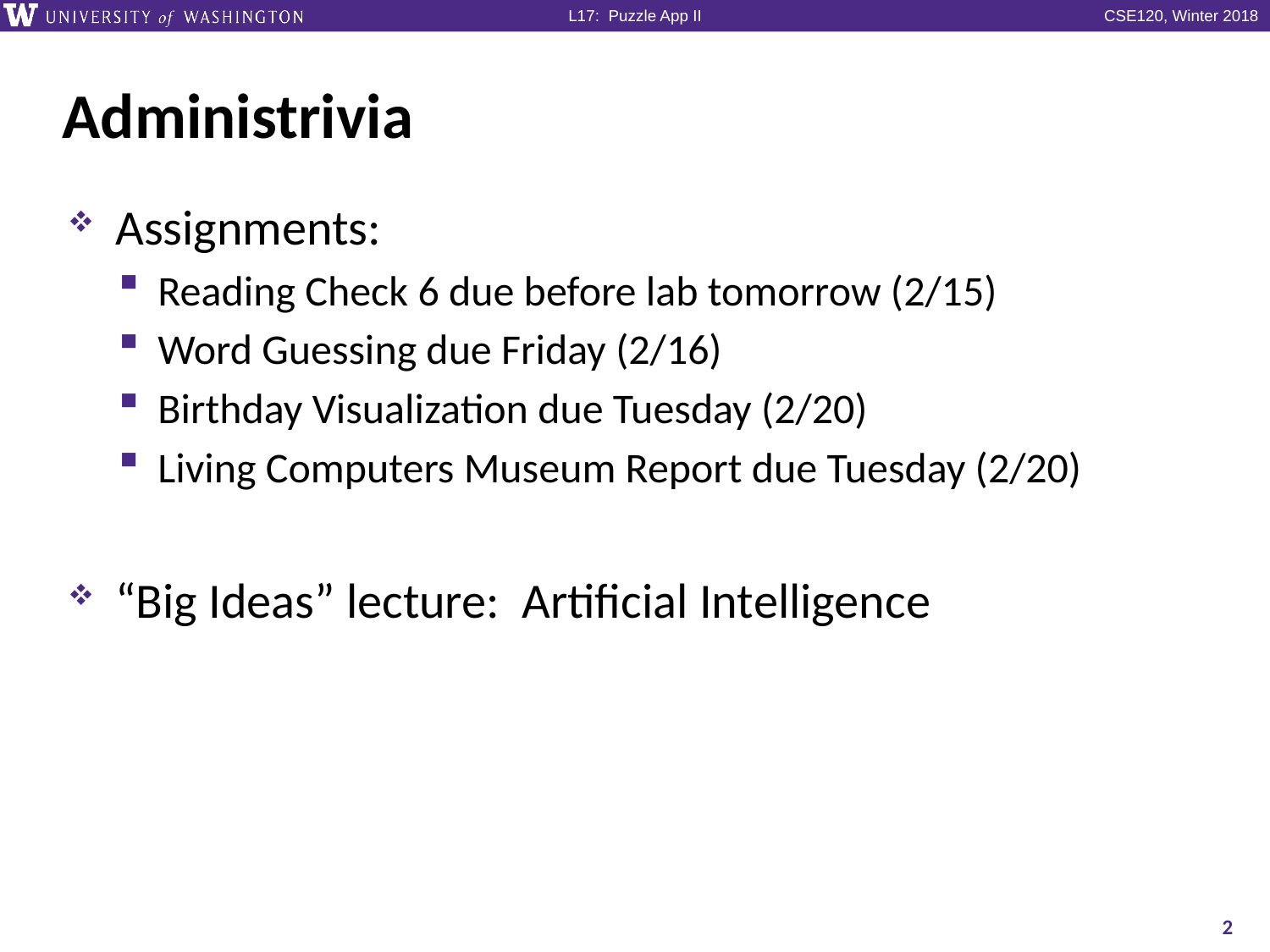

# Administrivia
Assignments:
Reading Check 6 due before lab tomorrow (2/15)
Word Guessing due Friday (2/16)
Birthday Visualization due Tuesday (2/20)
Living Computers Museum Report due Tuesday (2/20)

“Big Ideas” lecture:  Artificial Intelligence
2